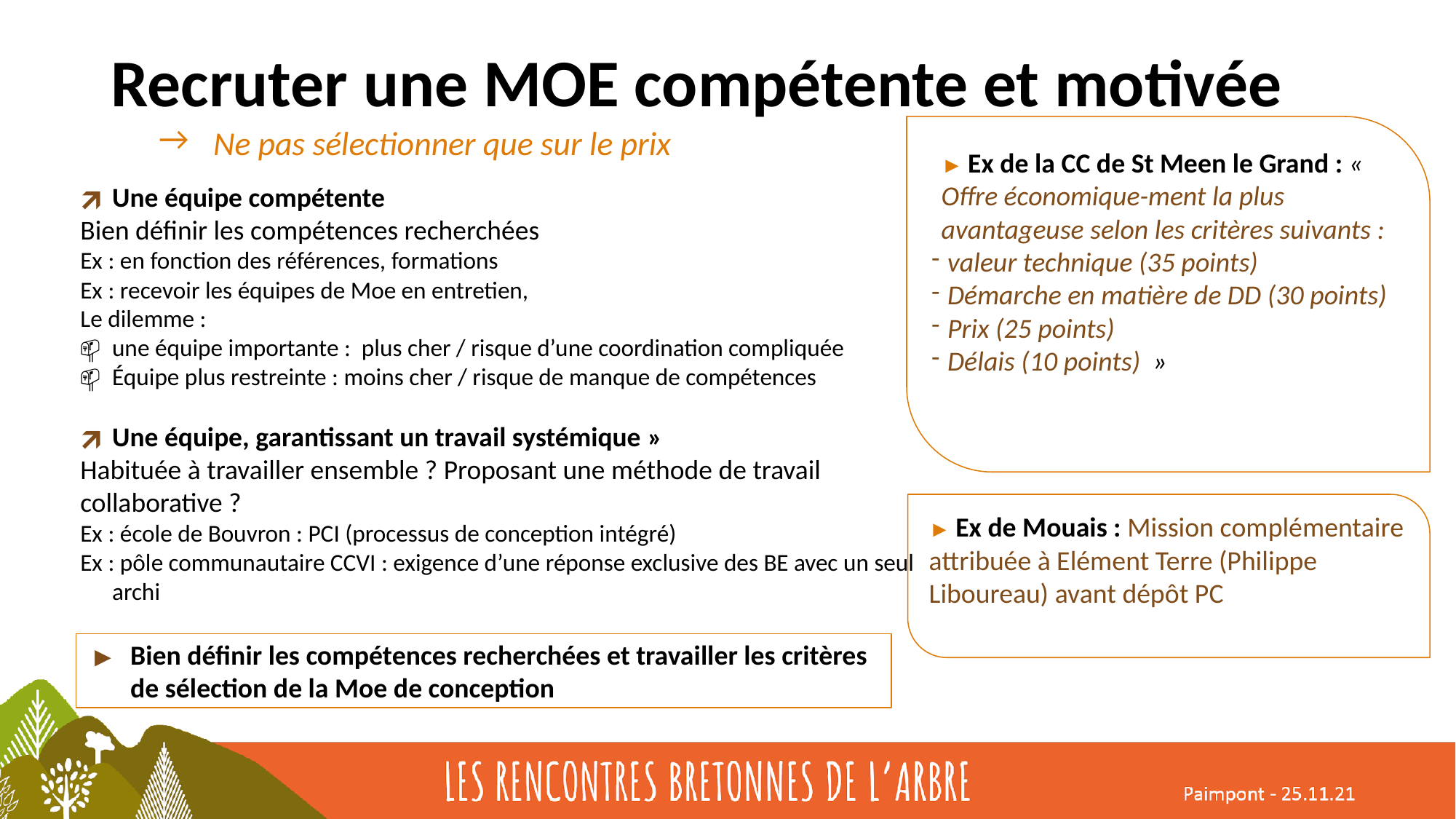

# Recruter une MOE compétente et motivée
Ne pas sélectionner que sur le prix
► Ex de la CC de St Meen le Grand : « Offre économique-ment la plus avantageuse selon les critères suivants :
 valeur technique (35 points)
 Démarche en matière de DD (30 points)
 Prix (25 points)
 Délais (10 points)  »
Une équipe compétente
Bien définir les compétences recherchées
Ex : en fonction des références, formations
Ex : recevoir les équipes de Moe en entretien,
Le dilemme :
une équipe importante :  plus cher / risque d’une coordination compliquée
Équipe plus restreinte : moins cher / risque de manque de compétences

Une équipe, garantissant un travail systémique »
Habituée à travailler ensemble ? Proposant une méthode de travail collaborative ?
Ex : école de Bouvron : PCI (processus de conception intégré)
Ex : pôle communautaire CCVI : exigence d’une réponse exclusive des BE avec un seul archi

► Ex de Mouais : Mission complémentaire attribuée à Elément Terre (Philippe Liboureau) avant dépôt PC
Bien définir les compétences recherchées et travailler les critères de sélection de la Moe de conception